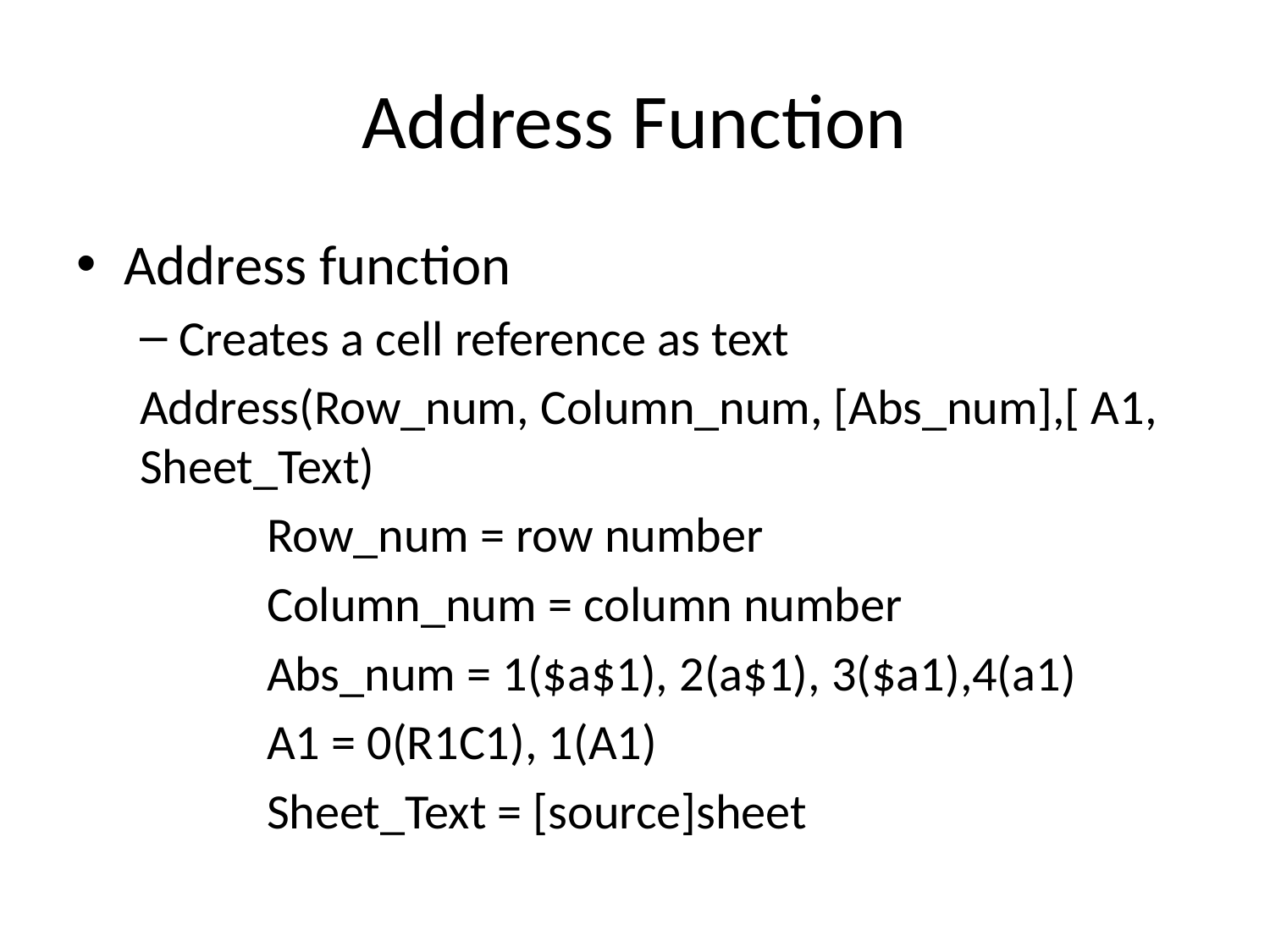

# Address Function
Address function
Creates a cell reference as text
Address(Row_num, Column_num, [Abs_num],[ A1, Sheet_Text)
	Row_num = row number
	Column_num = column number
	Abs_num = 1($a$1), 2(a$1), 3($a1),4(a1)
	A1 = 0(R1C1), 1(A1)
	Sheet_Text = [source]sheet